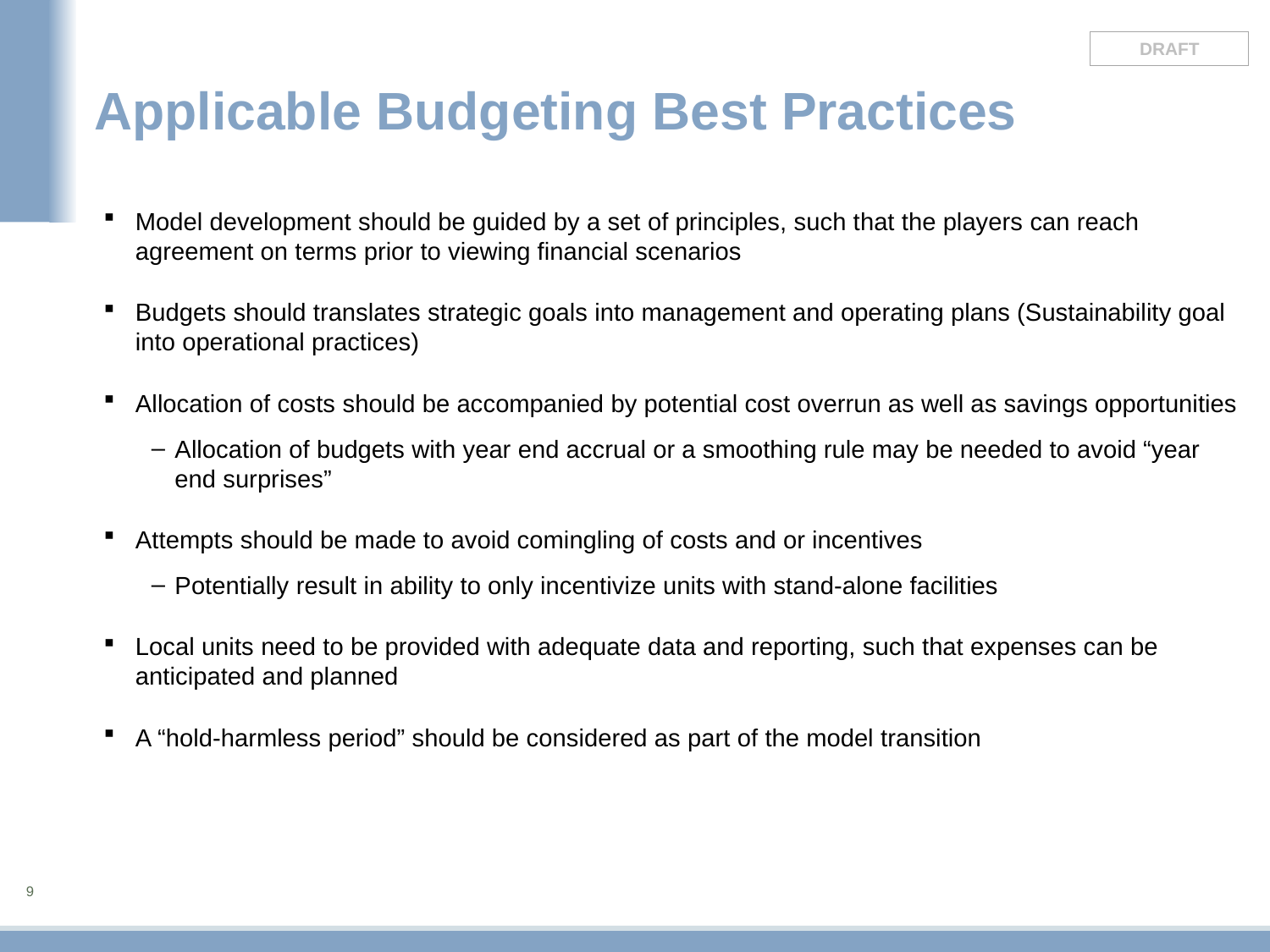

# Applicable Budgeting Best Practices
Model development should be guided by a set of principles, such that the players can reach agreement on terms prior to viewing financial scenarios
Budgets should translates strategic goals into management and operating plans (Sustainability goal into operational practices)
Allocation of costs should be accompanied by potential cost overrun as well as savings opportunities
Allocation of budgets with year end accrual or a smoothing rule may be needed to avoid “year end surprises”
Attempts should be made to avoid comingling of costs and or incentives
Potentially result in ability to only incentivize units with stand-alone facilities
Local units need to be provided with adequate data and reporting, such that expenses can be anticipated and planned
A “hold-harmless period” should be considered as part of the model transition